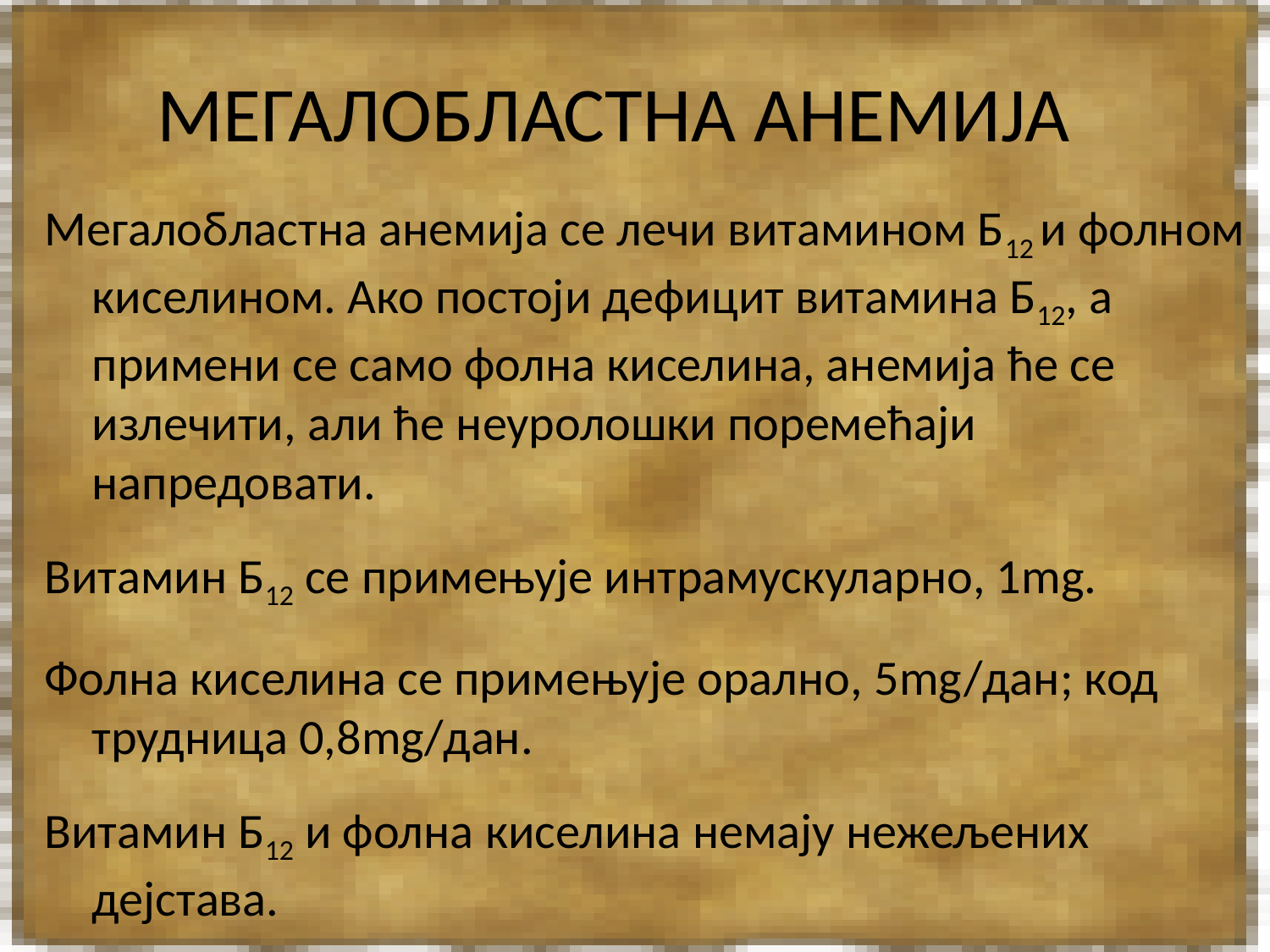

# МЕГАЛОБЛАСТНА АНЕМИЈА
Мегалобластна анемија се лечи витамином Б12 и фолном киселином. Ако постоји дефицит витамина Б12, а примени се само фолна киселина, анемија ће се излечити, али ће неуролошки поремећаји напредовати.

Витамин Б12 се примењује интрамускуларно, 1mg.

Фолна киселина се примењује орално, 5mg/дан; код трудница 0,8mg/дан.

Витамин Б12 и фолна киселина немају нежељених дејстава.